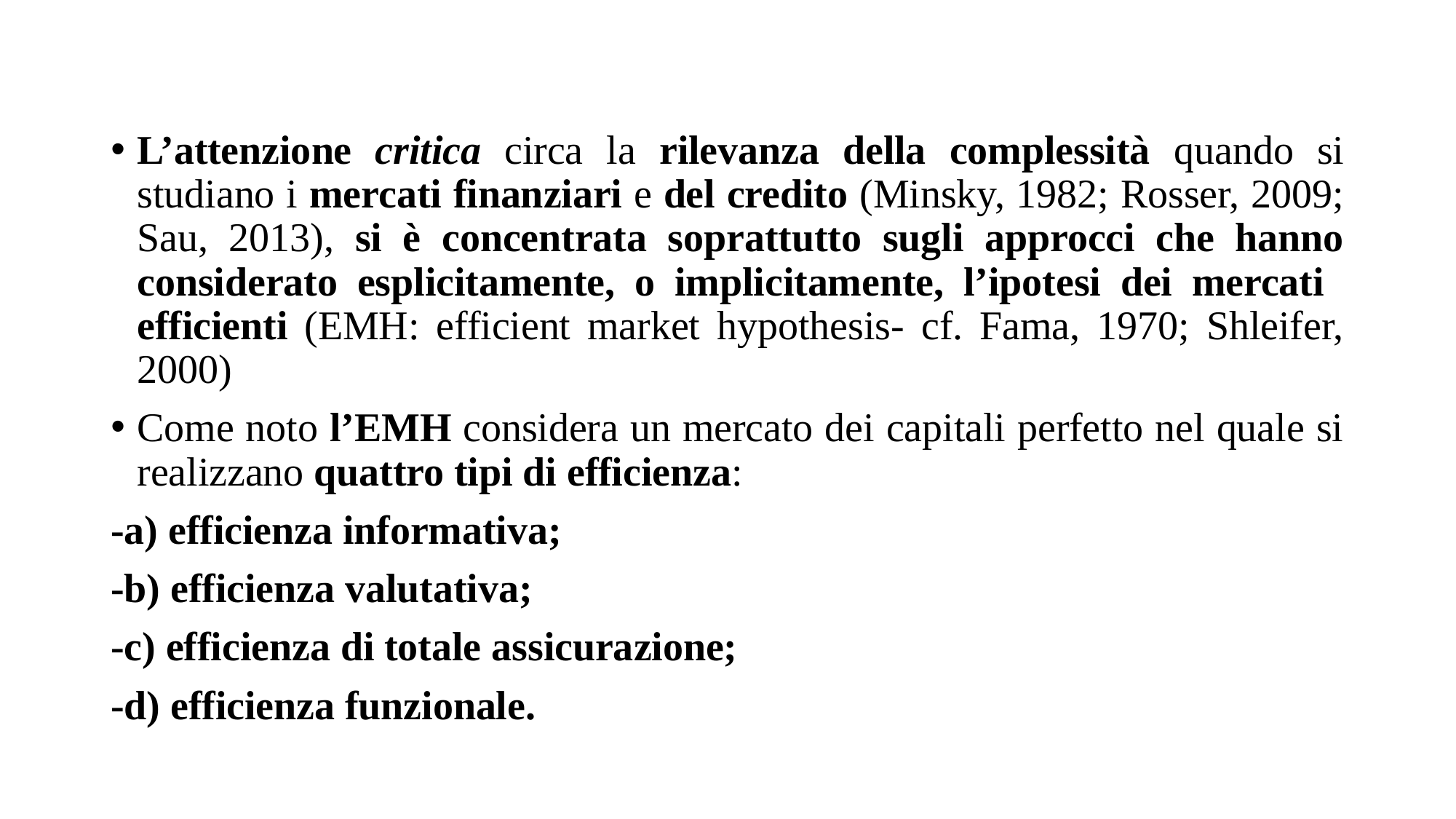

L’attenzione critica circa la rilevanza della complessità quando si studiano i mercati finanziari e del credito (Minsky, 1982; Rosser, 2009; Sau, 2013), si è concentrata soprattutto sugli approcci che hanno considerato esplicitamente, o implicitamente, l’ipotesi dei mercati  efficienti (EMH: efficient market hypothesis- cf. Fama, 1970; Shleifer, 2000)
Come noto l’EMH considera un mercato dei capitali perfetto nel quale si realizzano quattro tipi di efficienza:
-a) efficienza informativa;
-b) efficienza valutativa;
-c) efficienza di totale assicurazione;
-d) efficienza funzionale.